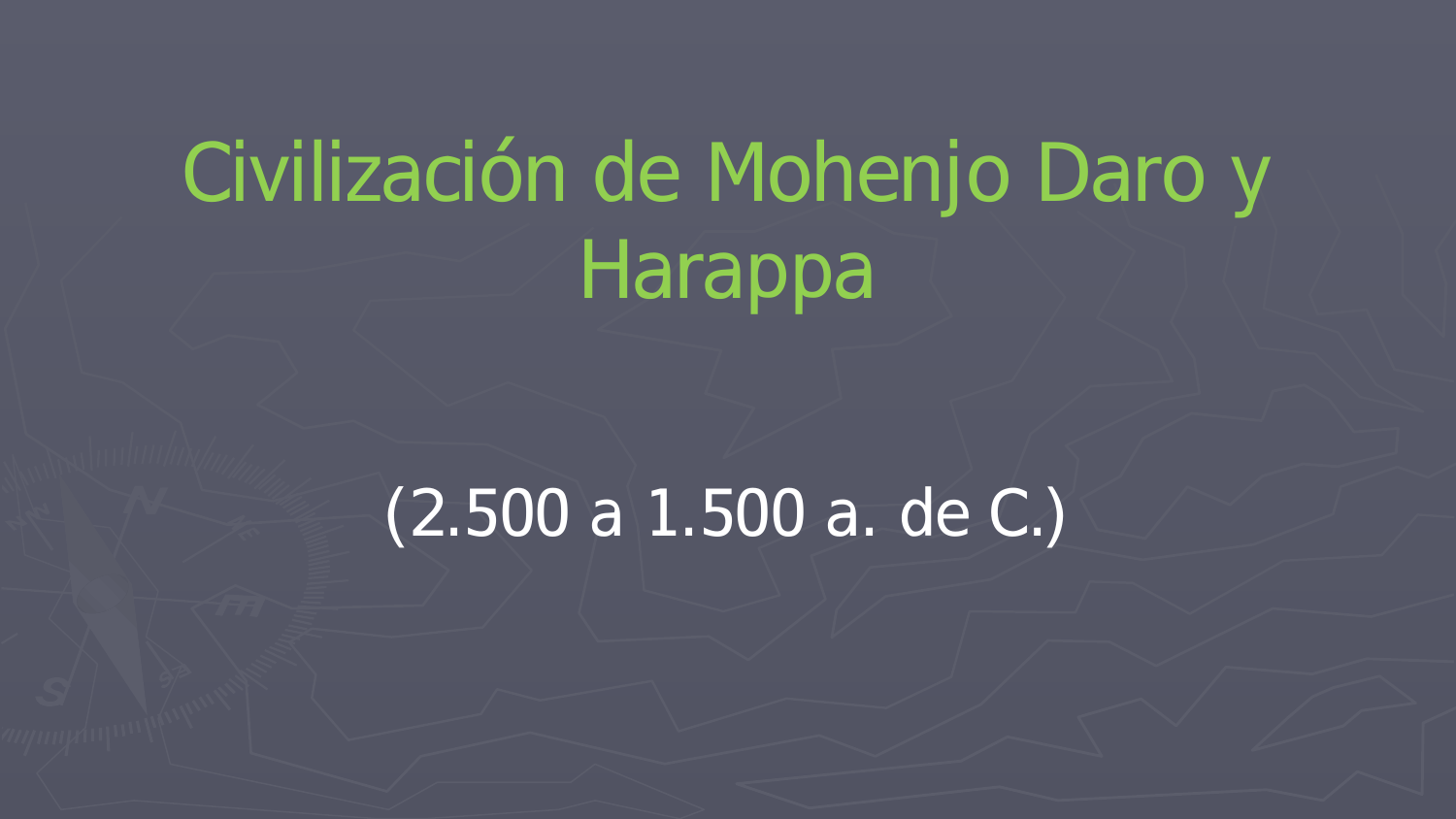

# Civilización de Mohenjo Daro y Harappa
(2.500 a 1.500 a. de C.)